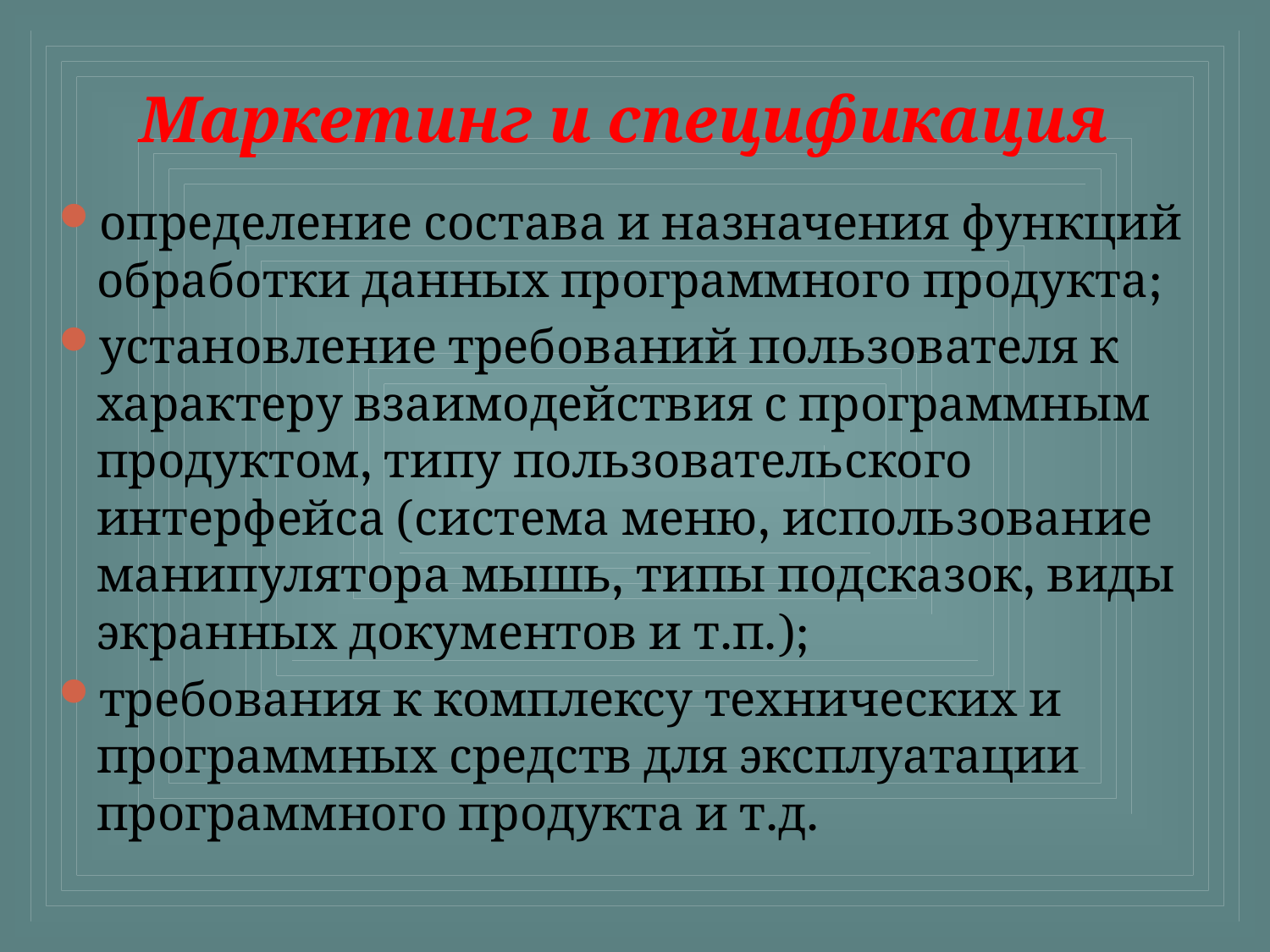

# Маркетинг и спецификация
определение состава и назначения функций обработки данных программного продукта;
установление требований пользователя к характеру взаимодействия с программным продуктом, типу пользовательского интерфейса (система меню, использование манипулятора мышь, типы подсказок, виды экранных документов и т.п.);
требования к комплексу технических и программных средств для эксплуатации программного продукта и т.д.